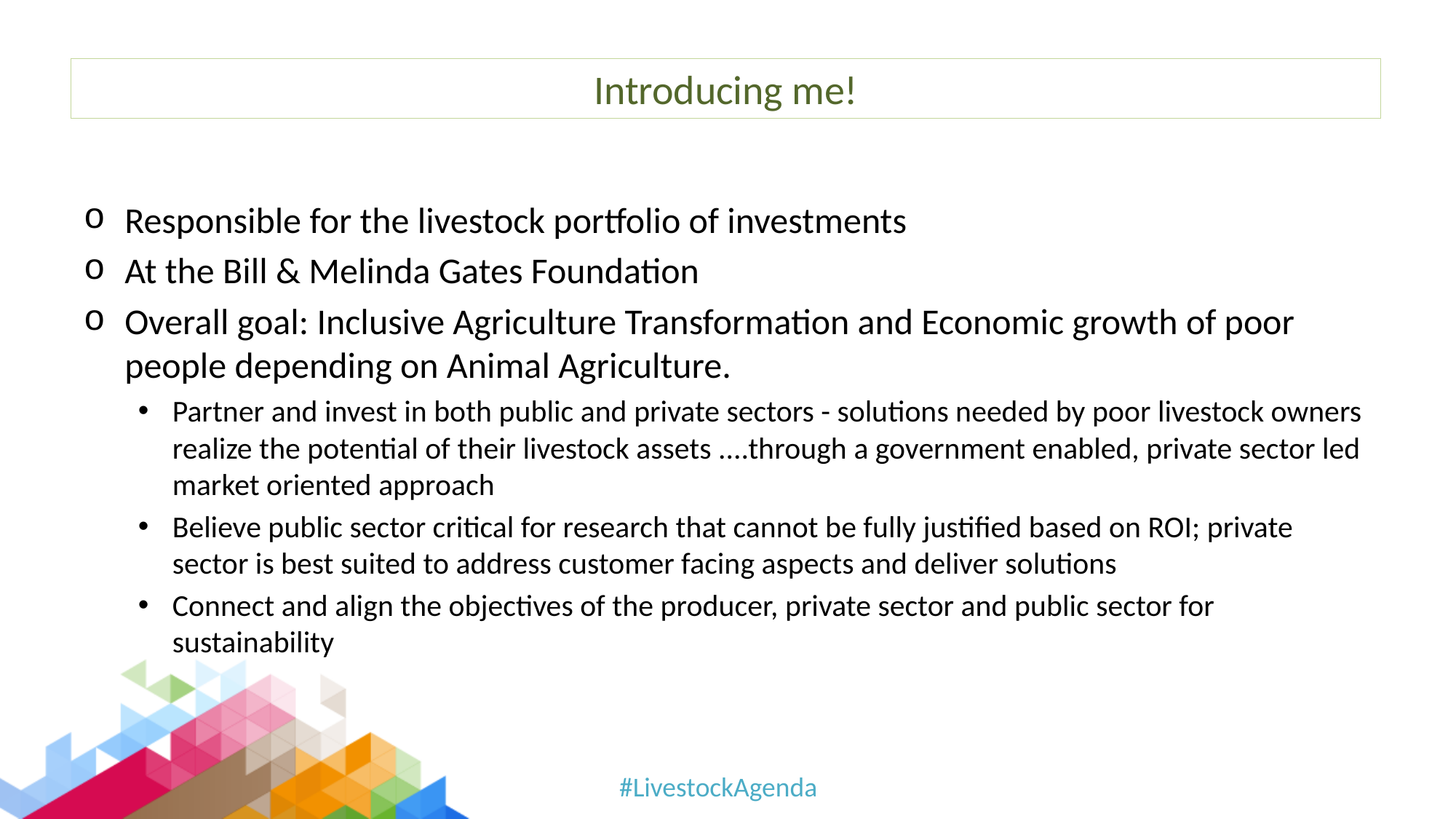

# Introducing me!
Responsible for the livestock portfolio of investments
At the Bill & Melinda Gates Foundation
Overall goal: Inclusive Agriculture Transformation and Economic growth of poor people depending on Animal Agriculture.
Partner and invest in both public and private sectors - solutions needed by poor livestock owners realize the potential of their livestock assets ....through a government enabled, private sector led market oriented approach
Believe public sector critical for research that cannot be fully justified based on ROI; private sector is best suited to address customer facing aspects and deliver solutions
Connect and align the objectives of the producer, private sector and public sector for sustainability
#LivestockAgenda